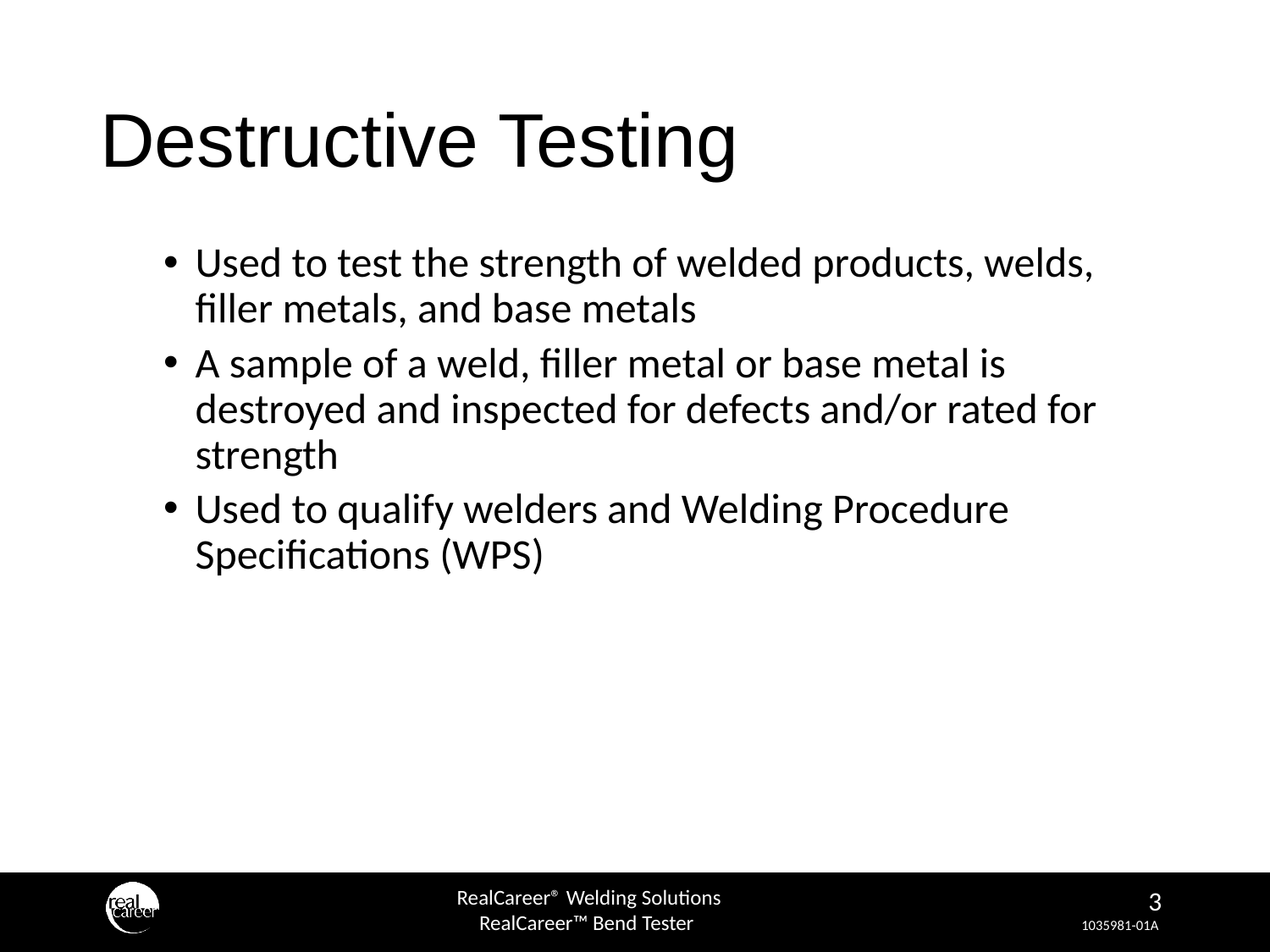

# Destructive Testing
Used to test the strength of welded products, welds, filler metals, and base metals
A sample of a weld, filler metal or base metal is destroyed and inspected for defects and/or rated for strength
Used to qualify welders and Welding Procedure Specifications (WPS)